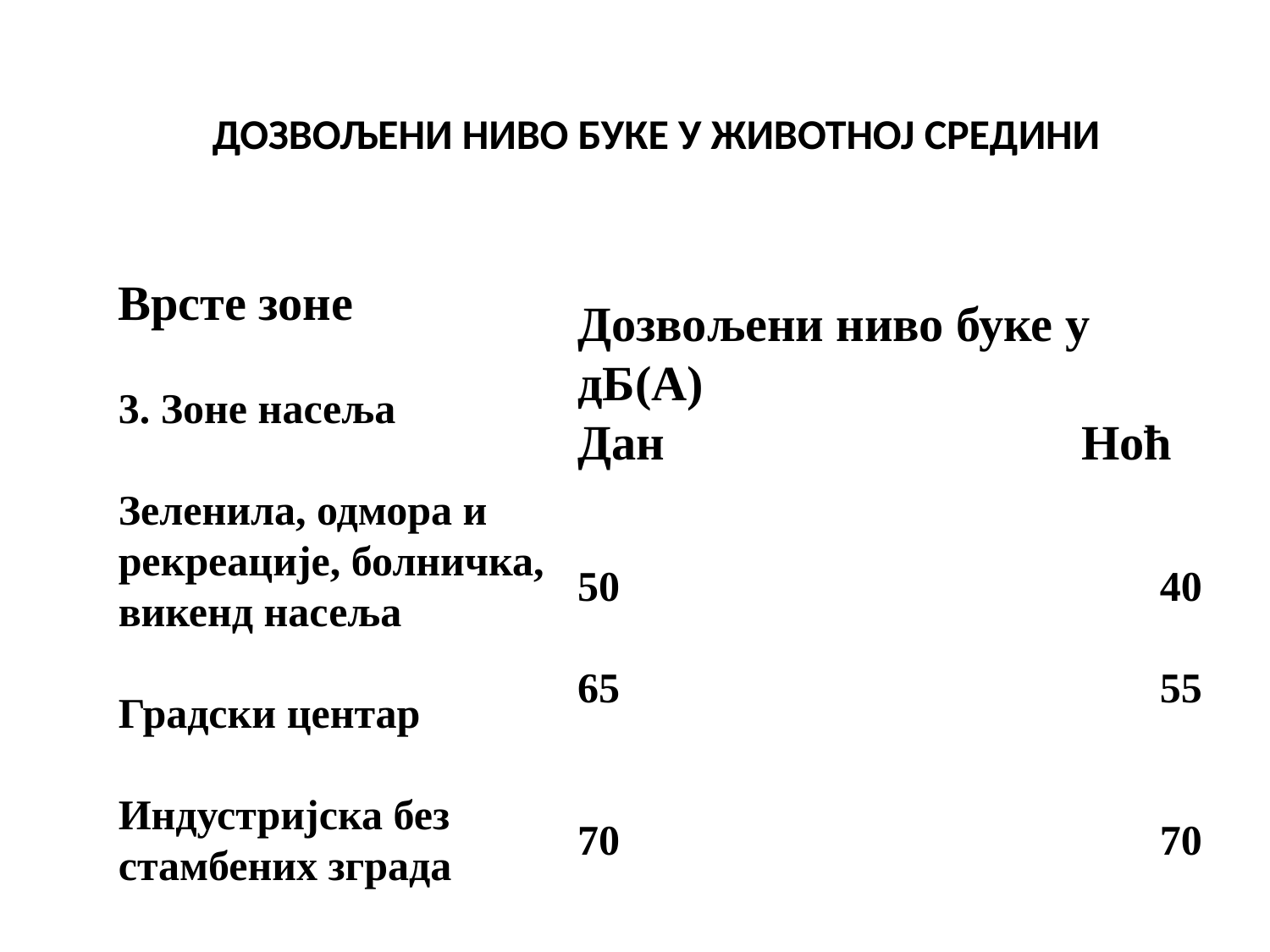

ДОЗВОЉЕНИ НИВО БУКЕ У ЖИВОТНОЈ СРЕДИНИ
Врсте зоне

3. Зоне насеља

Зеленила, одмора и рекреације, болничка, викенд насеља

Градски центар

Индустријска без стамбених зграда
Дозвољени ниво буке у дБ(А)
Дан             		          Ноћ

50                                                   40

65                                                   55

70                                                   70